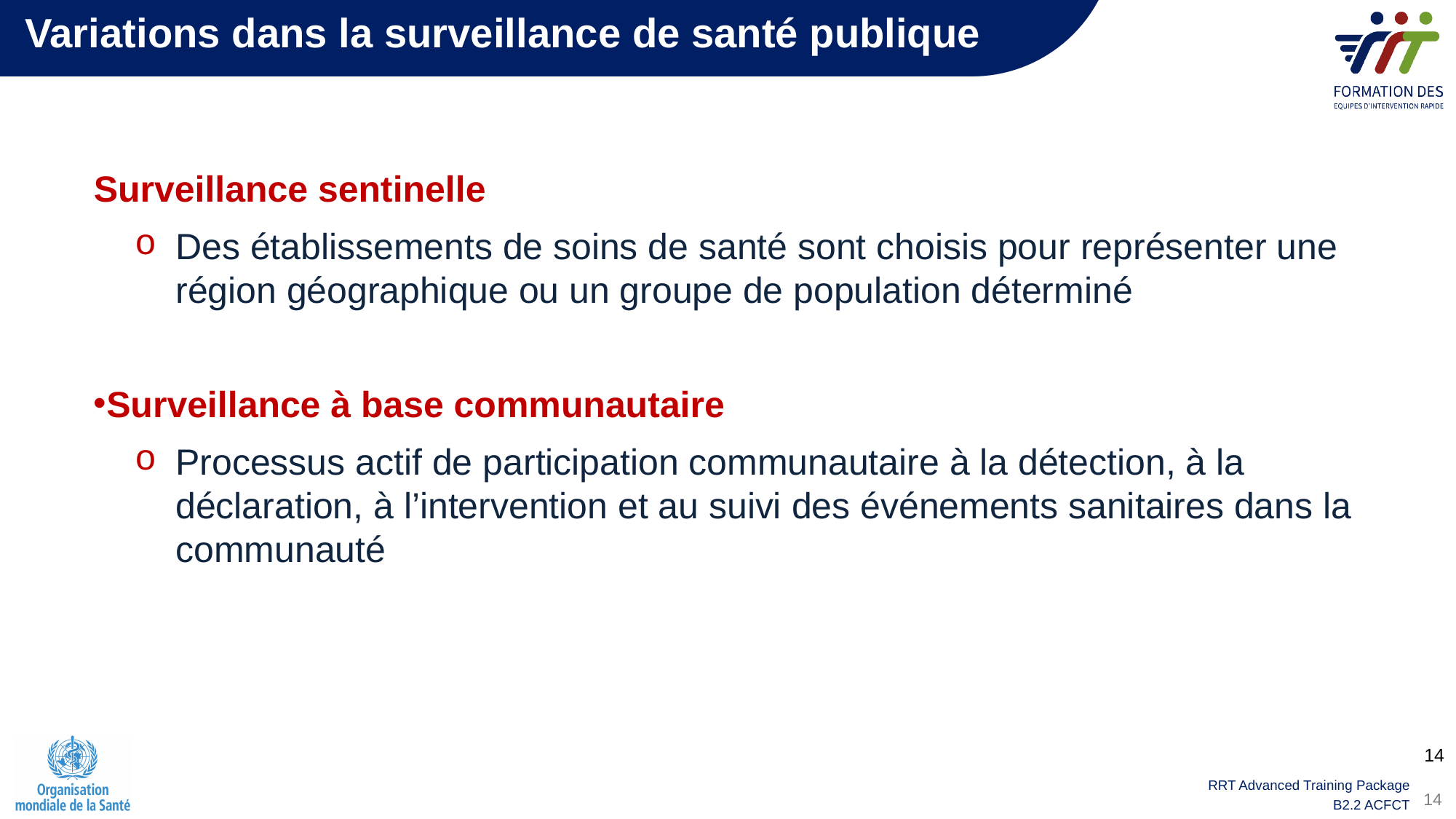

Variations dans la surveillance de santé publique
Surveillance sentinelle
Des établissements de soins de santé sont choisis pour représenter une région géographique ou un groupe de population déterminé

Surveillance à base communautaire
Processus actif de participation communautaire à la détection, à la déclaration, à l’intervention et au suivi des événements sanitaires dans la communauté
14